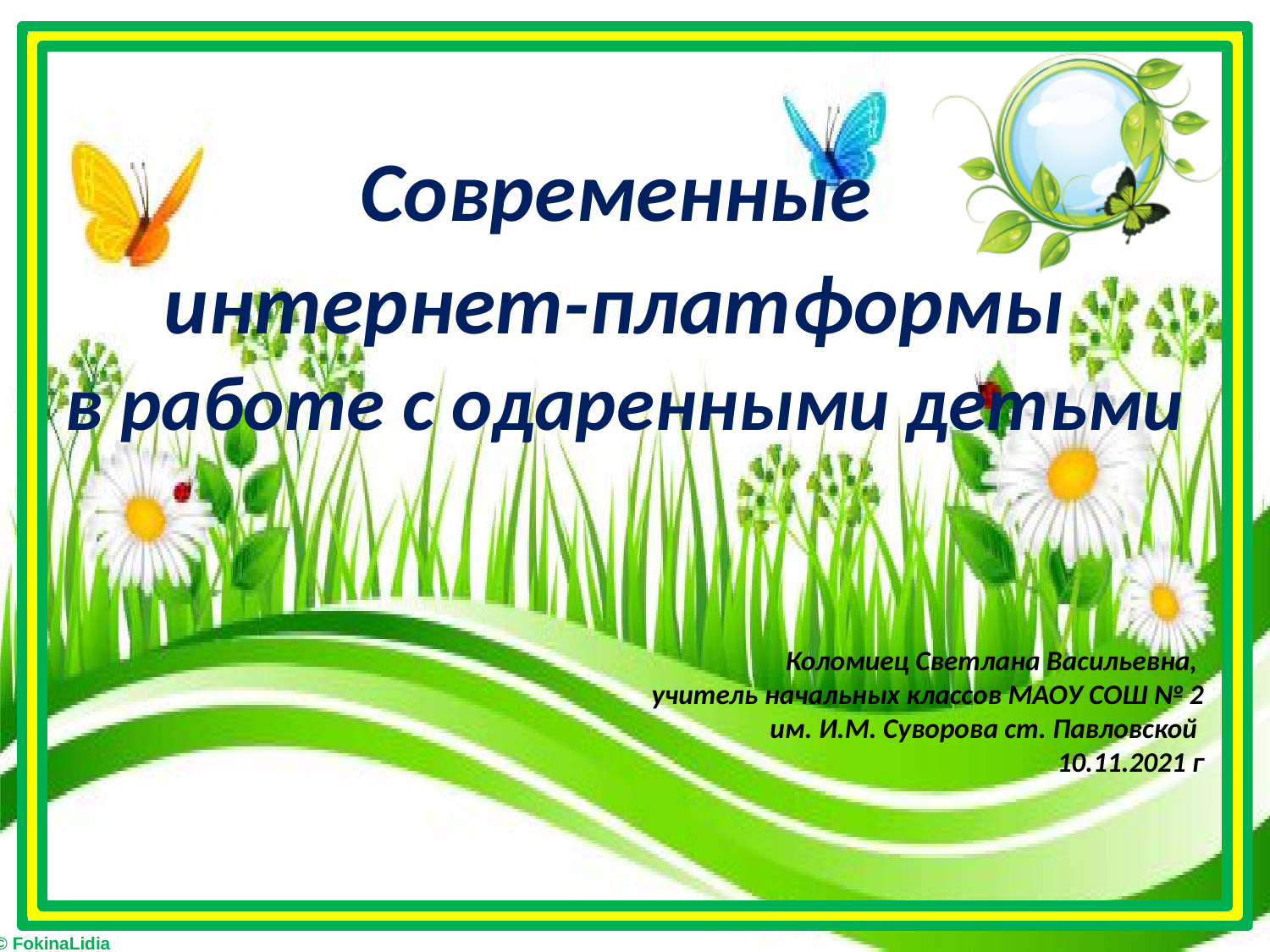

Современные
интернет-платформы
в работе с одаренными детьми
Коломиец Светлана Васильевна,
учитель начальных классов МАОУ СОШ № 2
 им. И.М. Суворова ст. Павловской
10.11.2021 г